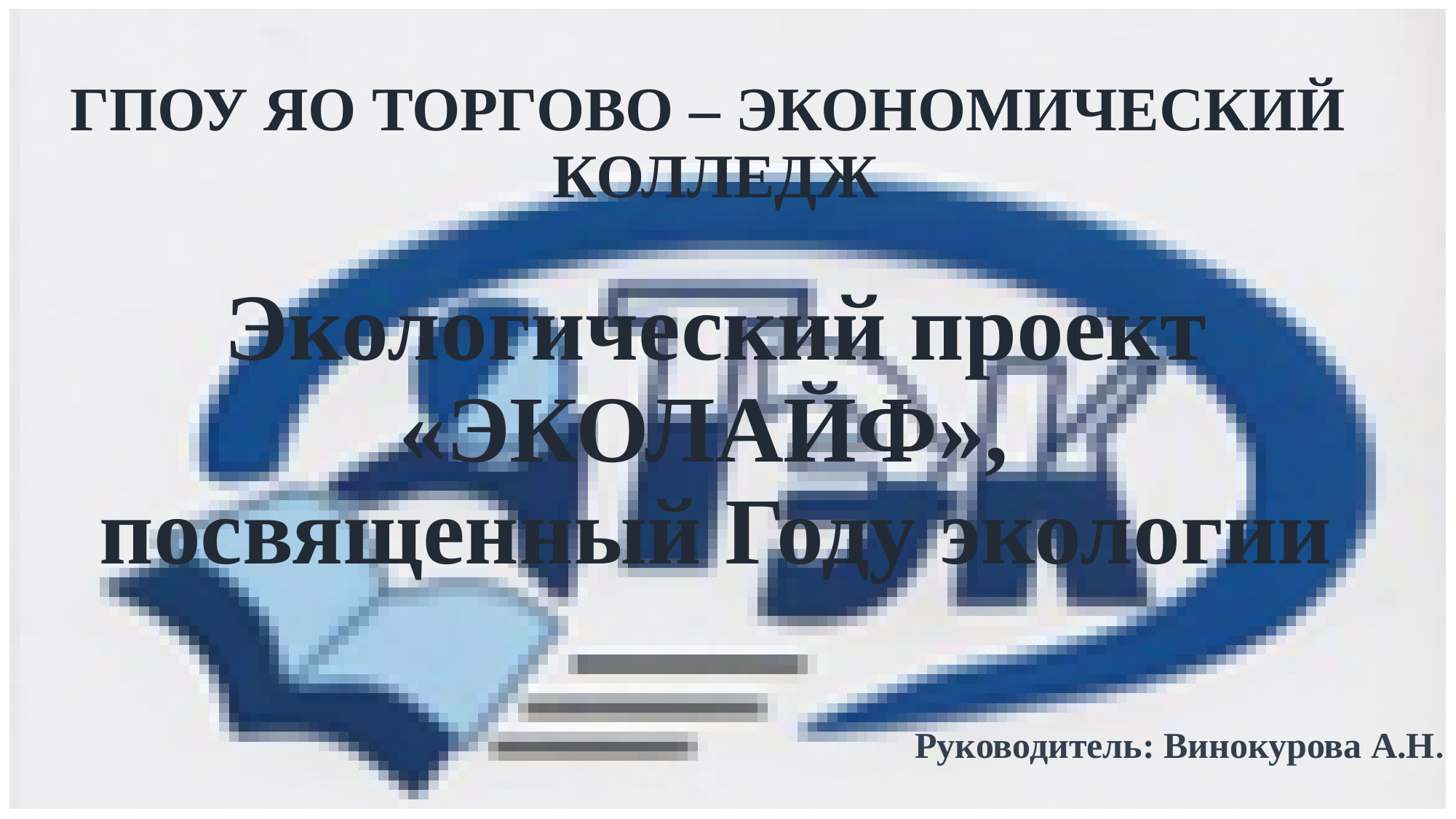

# ГПОУ ЯО ТОРГОВО – ЭКОНОМИЧЕСКИЙ КОЛЛЕДЖ Экологический проект «ЭКОЛАЙФ», посвященный Году экологии

Руководитель: Винокурова А.Н.